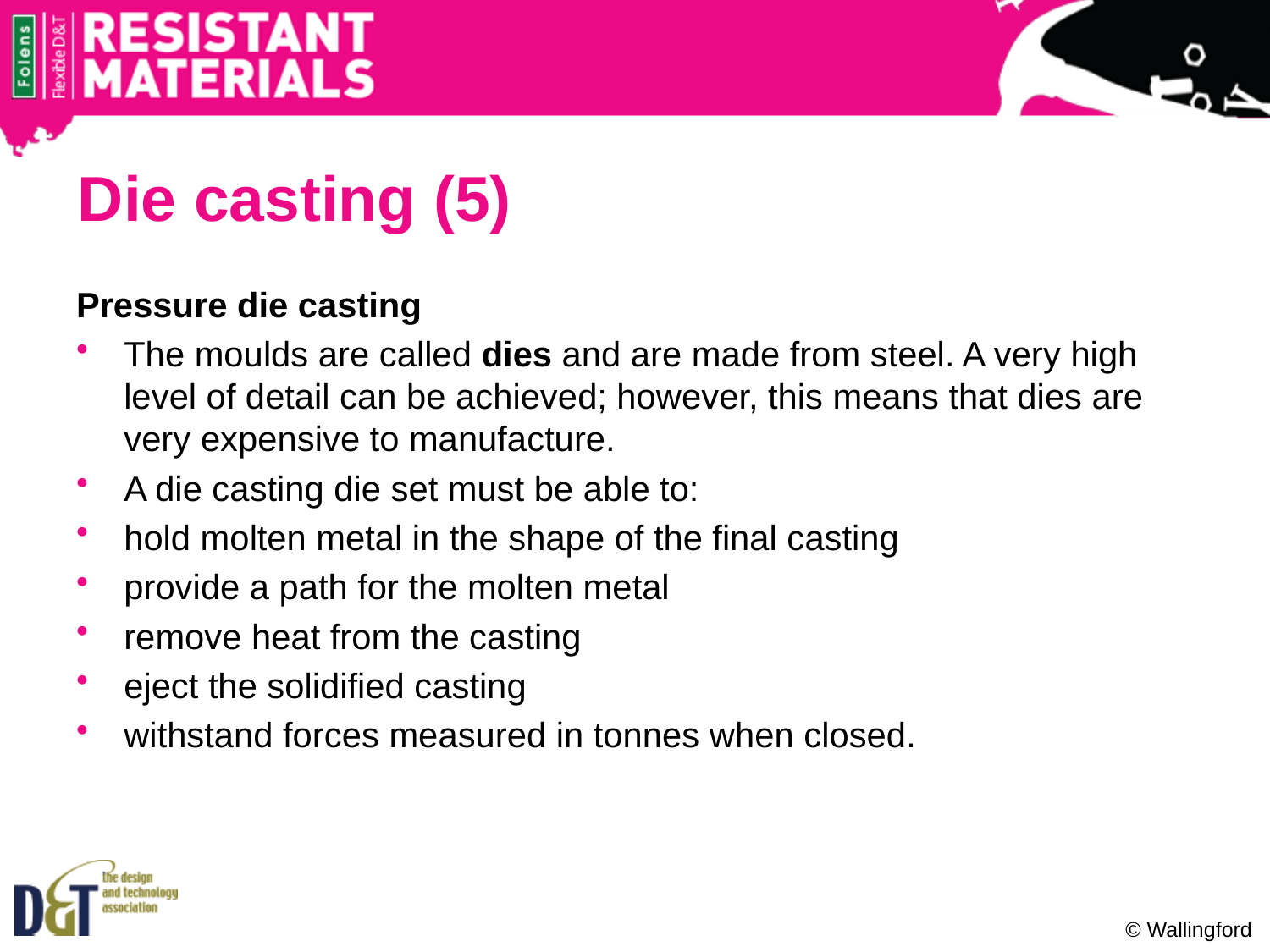

# Die casting (5)
Pressure die casting
The moulds are called dies and are made from steel. A very high level of detail can be achieved; however, this means that dies are very expensive to manufacture.
A die casting die set must be able to:
hold molten metal in the shape of the final casting
provide a path for the molten metal
remove heat from the casting
eject the solidified casting
withstand forces measured in tonnes when closed.
© Wallingford